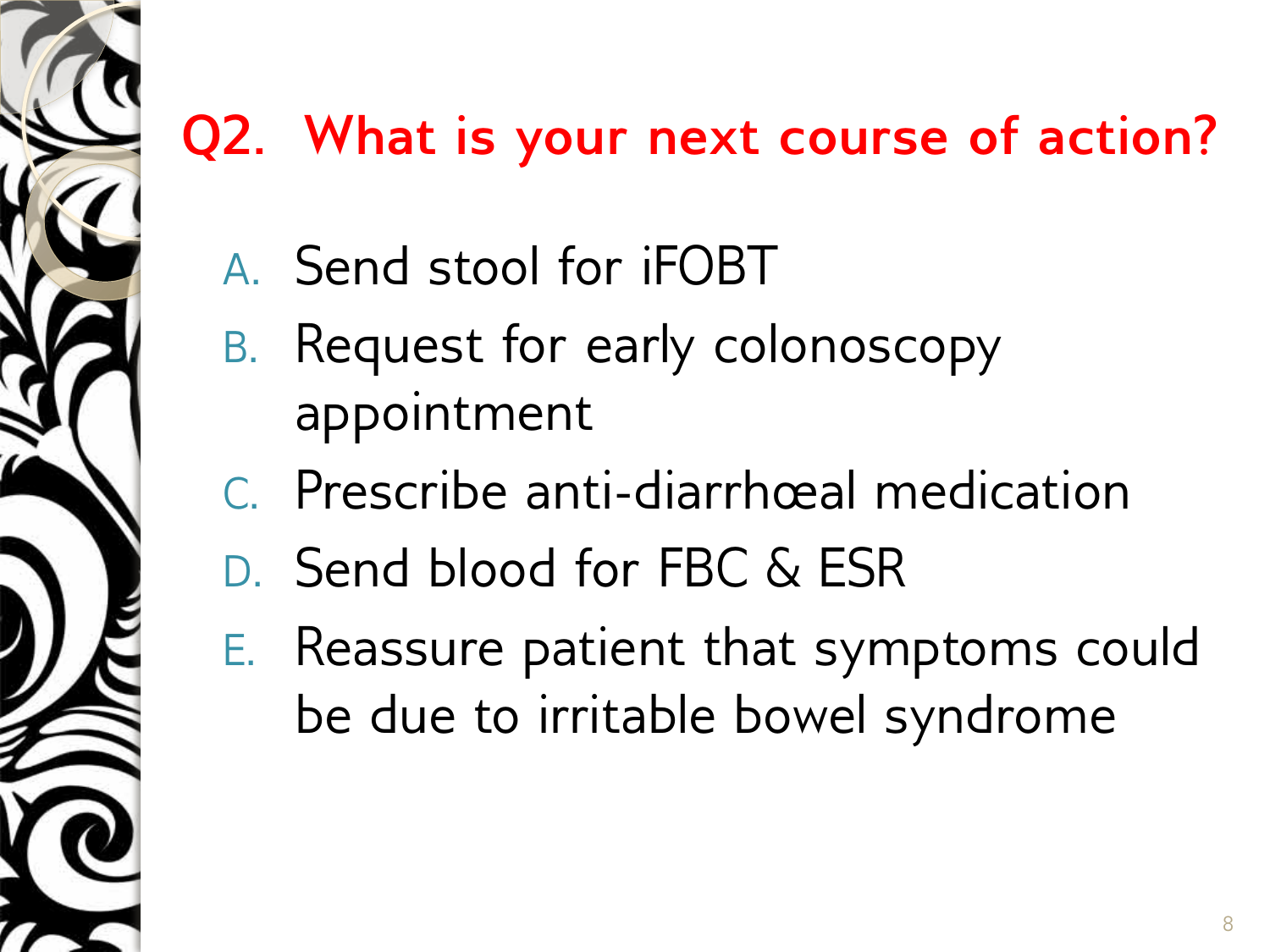

# Q2.  What is your next course of action?
Send stool for iFOBT
Request for early colonoscopy appointment
Prescribe anti-diarrhoeal medication
Send blood for FBC & ESR
Reassure patient that symptoms could be due to irritable bowel syndrome
8